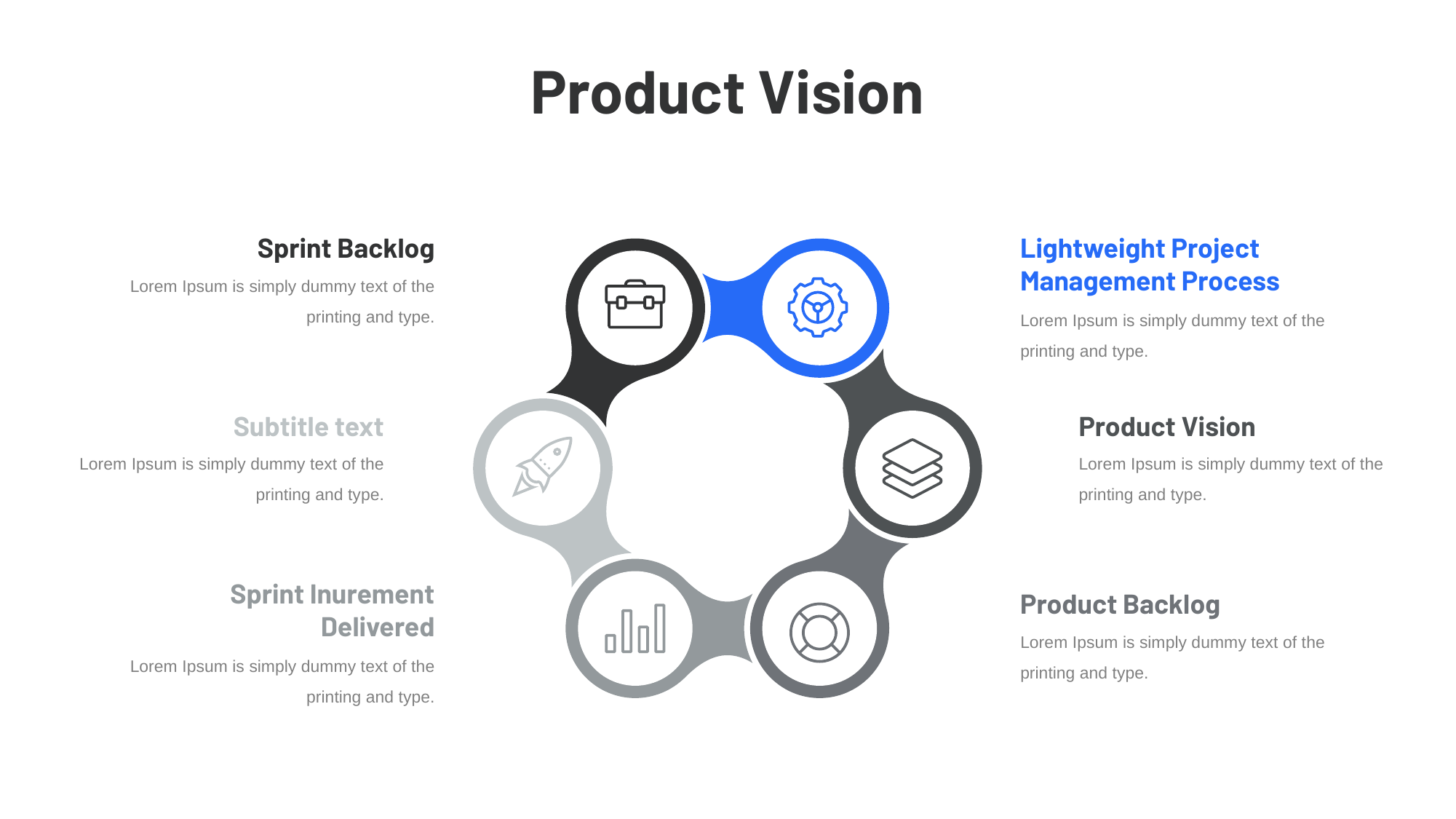

Product Vision
Sprint Backlog
Lightweight Project Management Process

Lorem Ipsum is simply dummy text of the printing and type.

Lorem Ipsum is simply dummy text of the printing and type.
Subtitle text
Product Vision

Lorem Ipsum is simply dummy text of the printing and type.
Lorem Ipsum is simply dummy text of the printing and type.
Sprint Inurement Delivered
Product Backlog

Lorem Ipsum is simply dummy text of the printing and type.
Lorem Ipsum is simply dummy text of the printing and type.